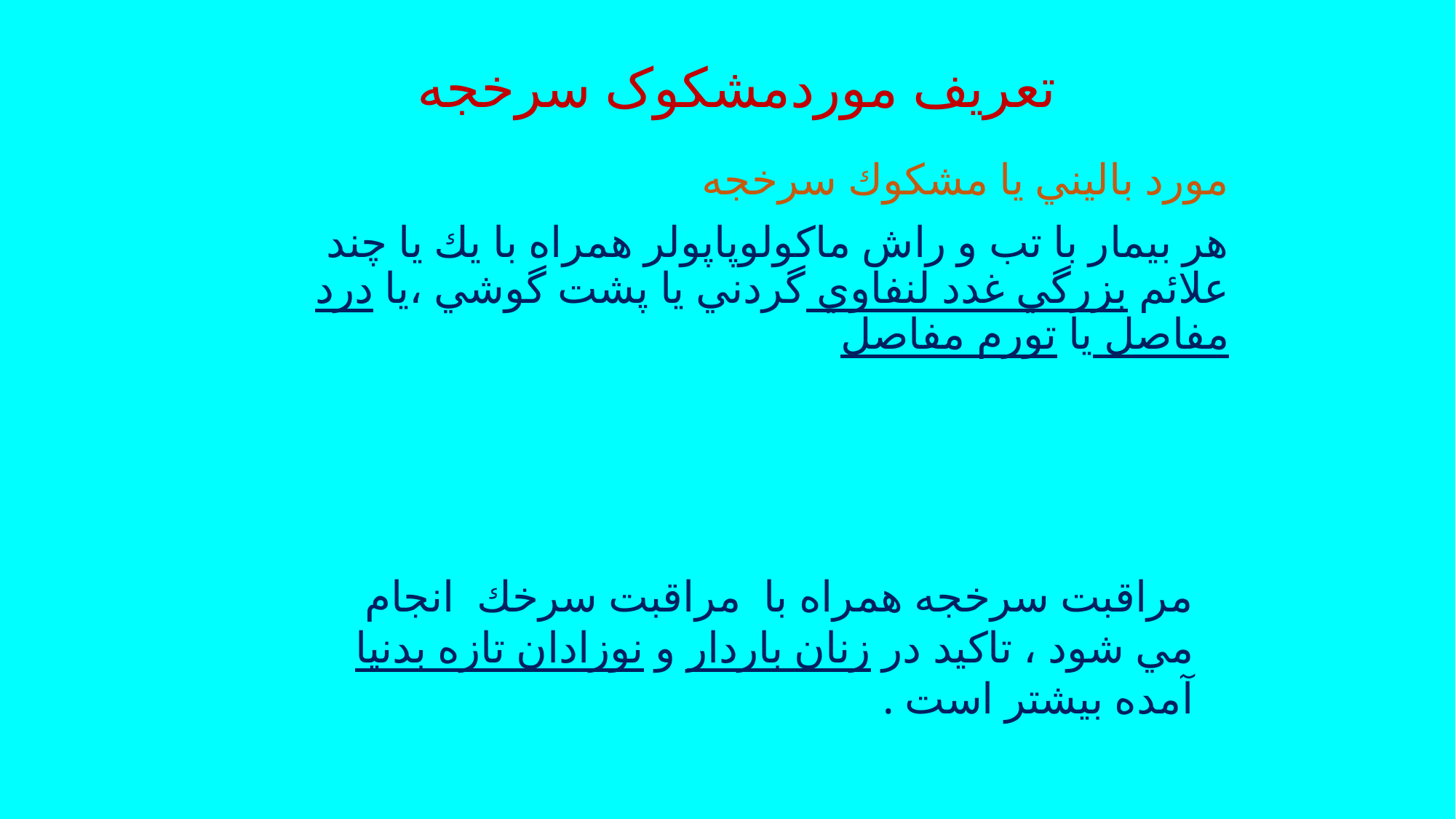

# تعريف موردمشکوک سرخجه
مورد باليني يا مشكوك سرخجه
هر بيمار با تب و راش ماكولوپاپولر همراه با يك يا چند علائم بزرگي غدد لنفاوي گردني يا پشت گوشي ،یا درد مفاصل يا تورم مفاصل

مراقبت سرخجه همراه با  مراقبت سرخك  انجام مي شود ، تاكيد در زنان باردار و نوزادان تازه بدنيا آمده بيشتر است .